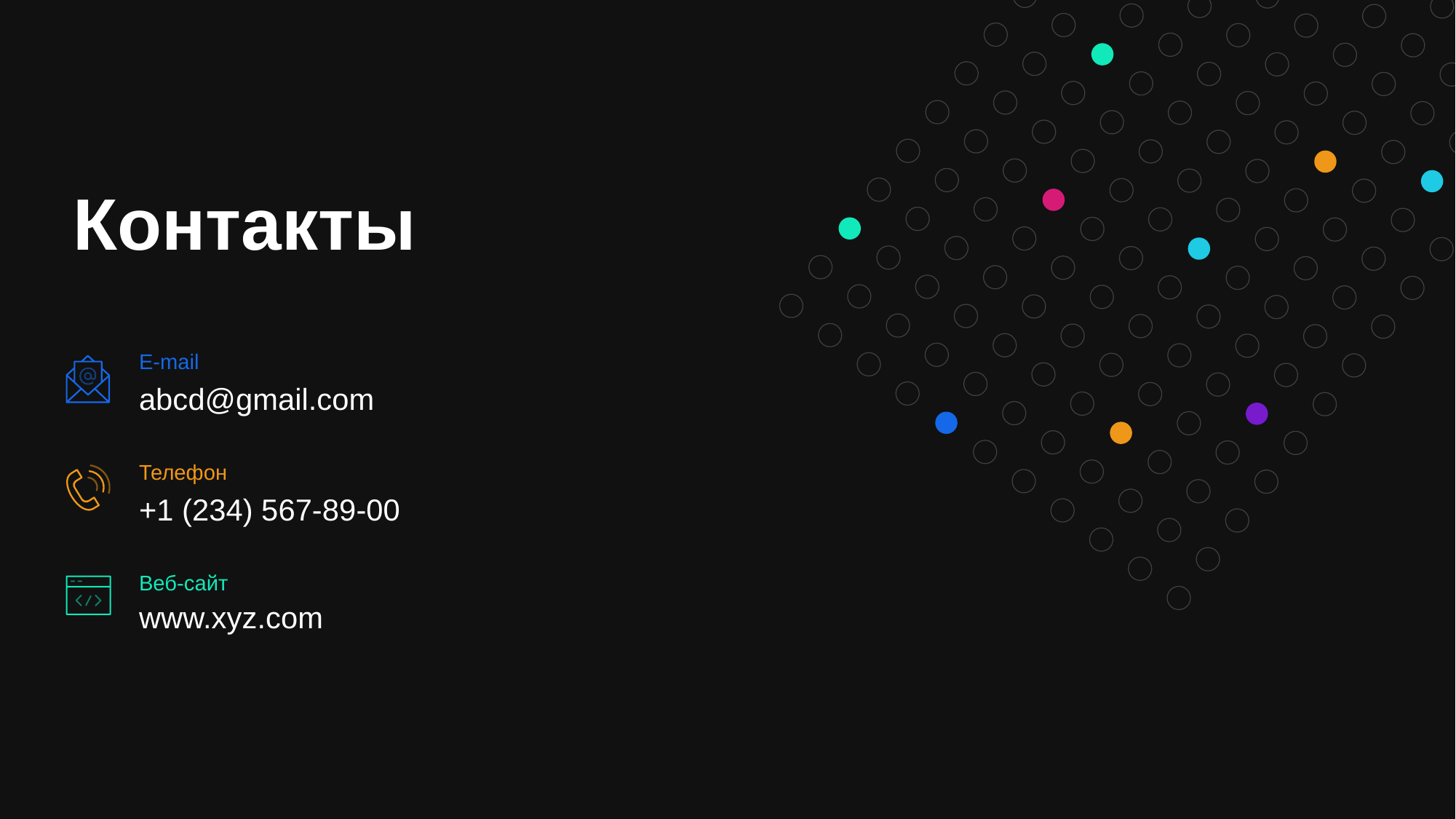

Контакты
E-mail
abcd@gmail.com

Телефон
+1 (234) 567-89-00

Веб-сайт
www.xyz.com